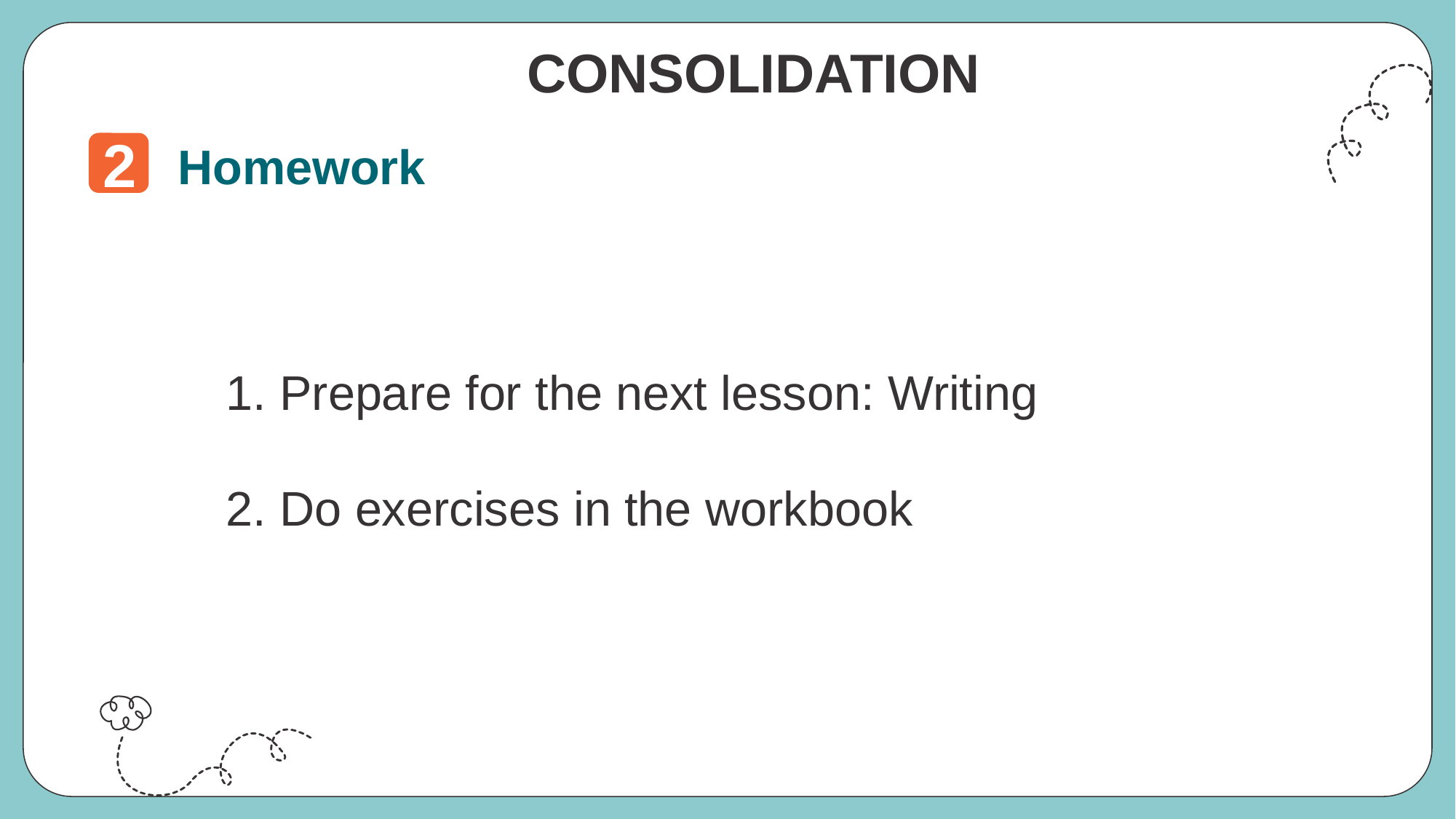

CONSOLIDATION
2
Homework

1. Prepare for the next lesson: Writing
2. Do exercises in the workbook